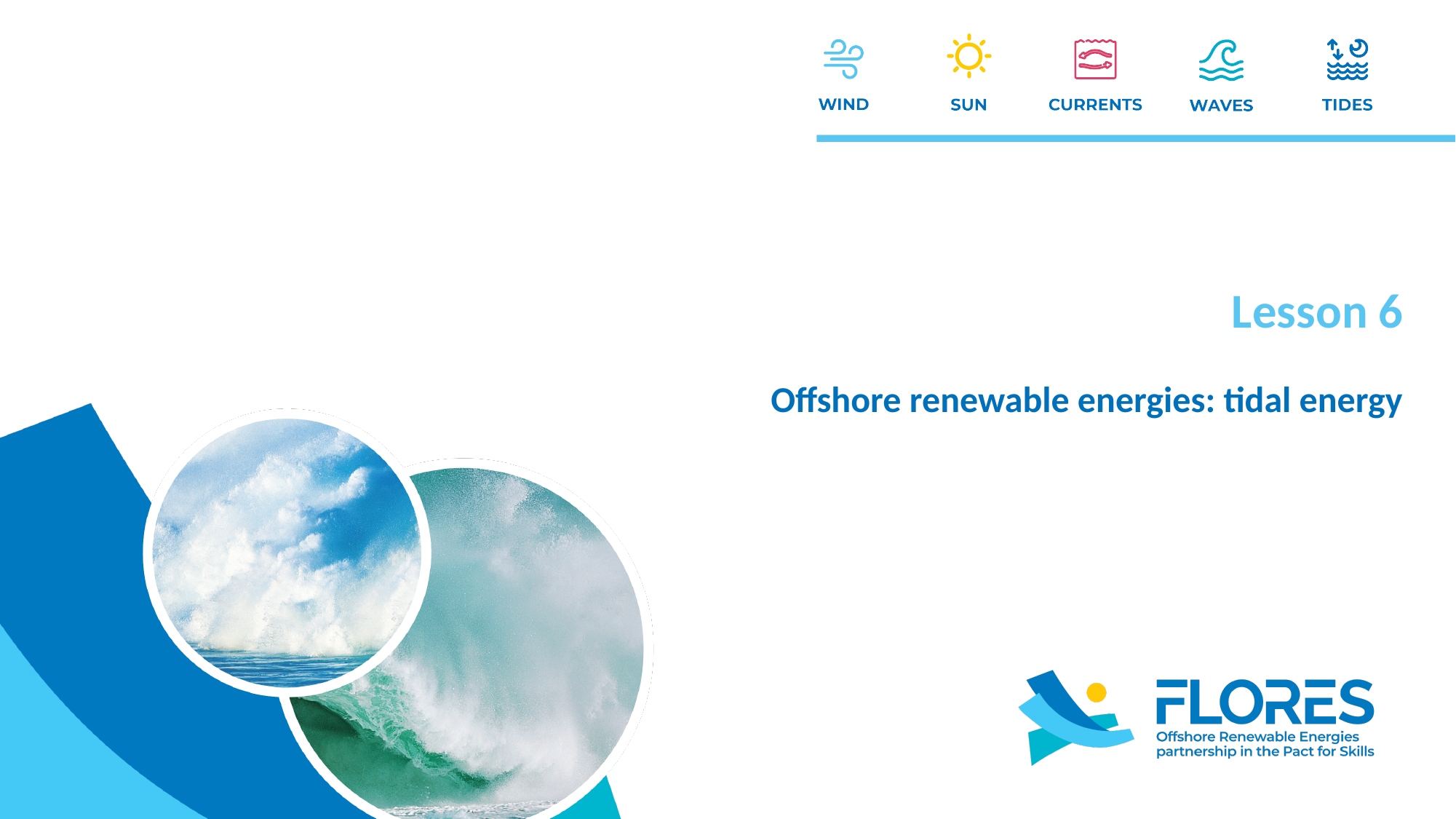

Lesson 6
Offshore renewable energies: tidal energy